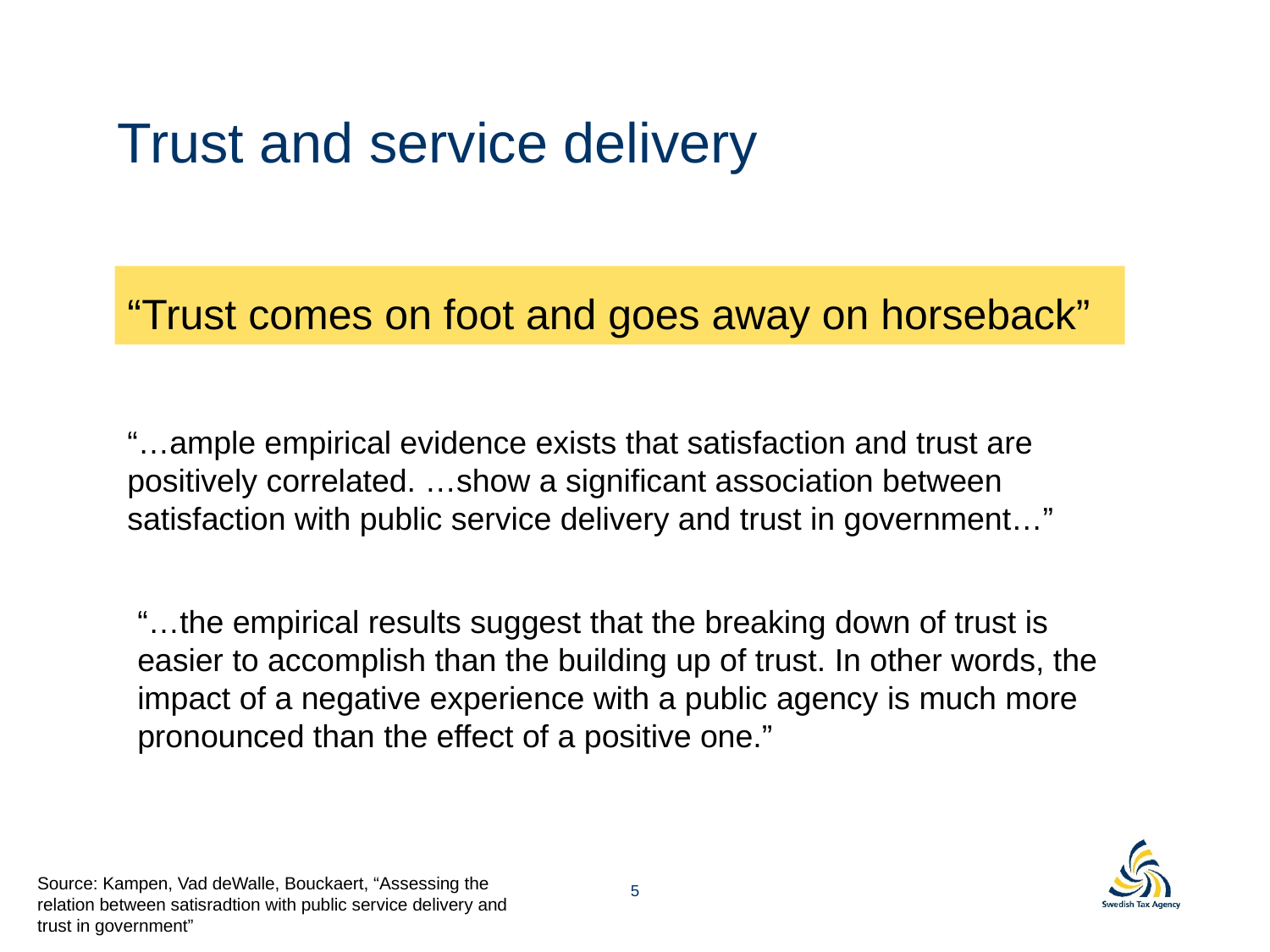

# Trust and service delivery
“Trust comes on foot and goes away on horseback”
“…ample empirical evidence exists that satisfaction and trust are positively correlated. …show a significant association between satisfaction with public service delivery and trust in government…”
“…the empirical results suggest that the breaking down of trust is easier to accomplish than the building up of trust. In other words, the impact of a negative experience with a public agency is much more pronounced than the effect of a positive one.”
5
Source: Kampen, Vad deWalle, Bouckaert, “Assessing the relation between satisradtion with public service delivery and trust in government”